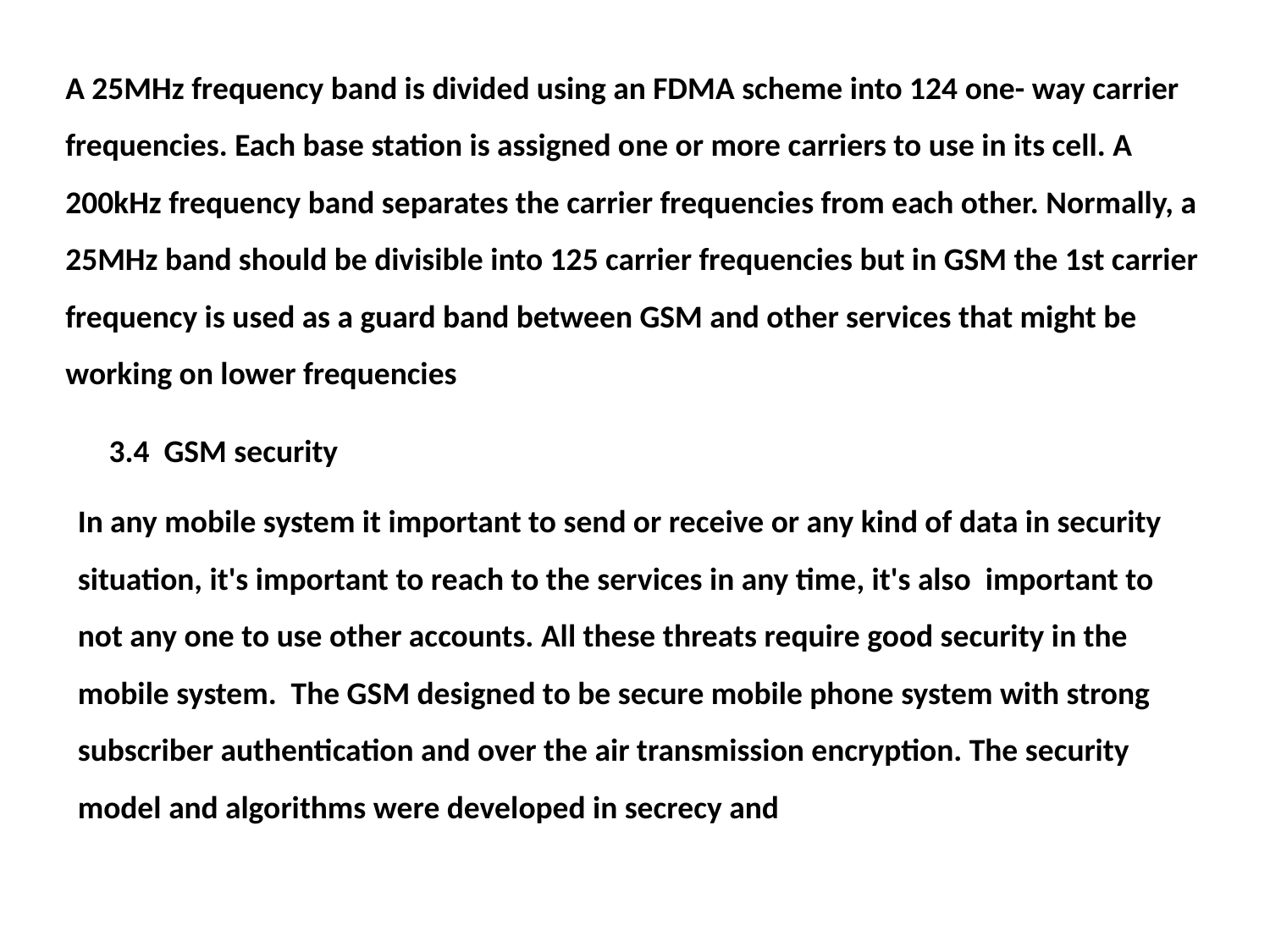

A 25MHz frequency band is divided using an FDMA scheme into 124 one- way carrier frequencies. Each base station is assigned one or more carriers to use in its cell. A 200kHz frequency band separates the carrier frequencies from each other. Normally, a 25MHz band should be divisible into 125 carrier frequencies but in GSM the 1st carrier frequency is used as a guard band between GSM and other services that might be working on lower frequencies
3.4  GSM security
In any mobile system it important to send or receive or any kind of data in security situation, it's important to reach to the services in any time, it's also  important to not any one to use other accounts. All these threats require good security in the mobile system.  The GSM designed to be secure mobile phone system with strong subscriber authentication and over the air transmission encryption. The security model and algorithms were developed in secrecy and